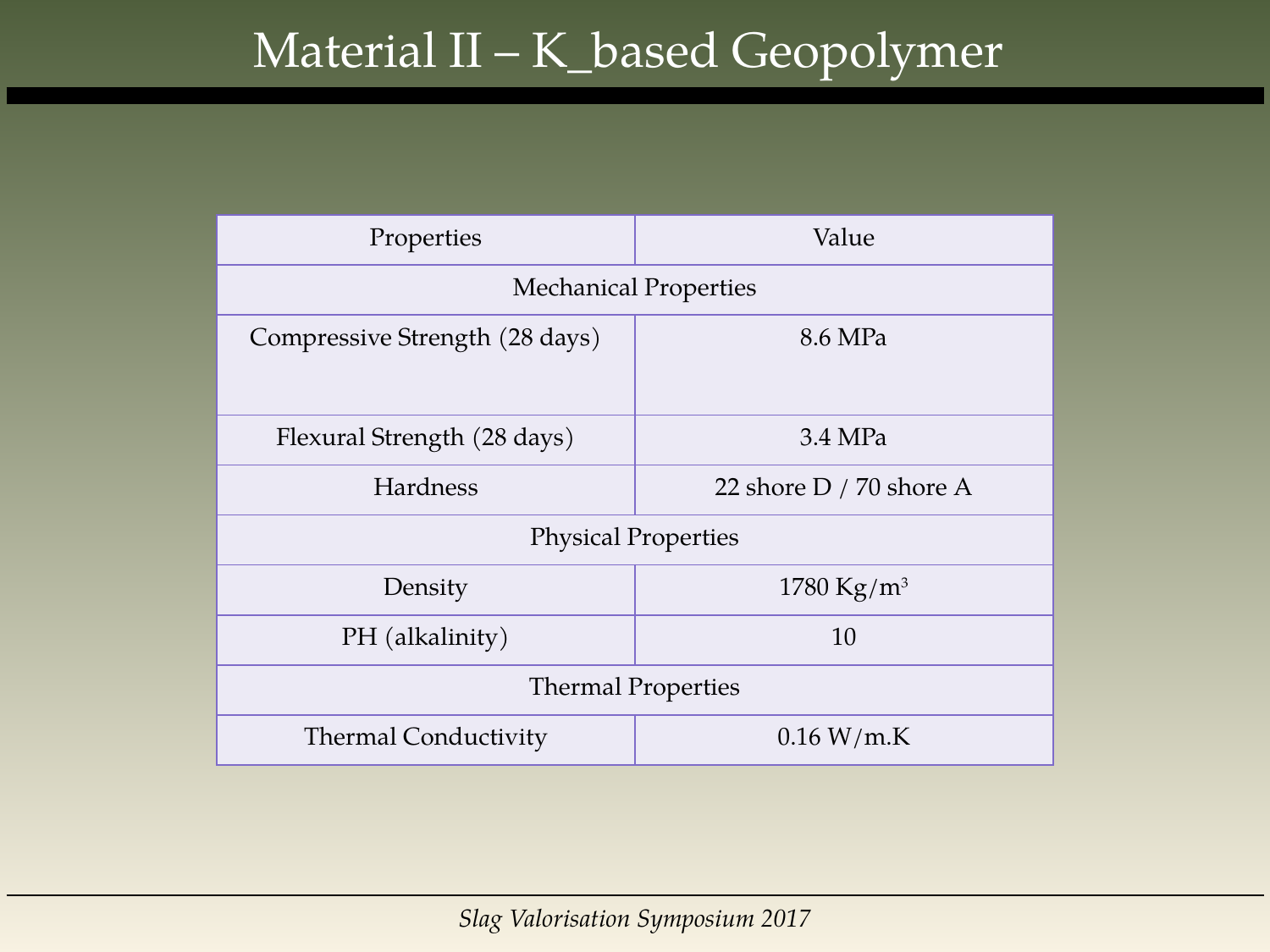

Material II – K_based Geopolymer
| Properties | Value |
| --- | --- |
| Mechanical Properties |  |
| Compressive Strength (28 days) | 8.6 MPa |
| Flexural Strength (28 days) | 3.4 MPa |
| Hardness | 22 shore D / 70 shore A |
| Physical Properties |  |
| Density | 1780 Kg/m3 |
| PH (alkalinity) | 10 |
| Thermal Properties |  |
| Thermal Conductivity | 0.16 W/m.K |
Slag Valorisation Symposium 2017